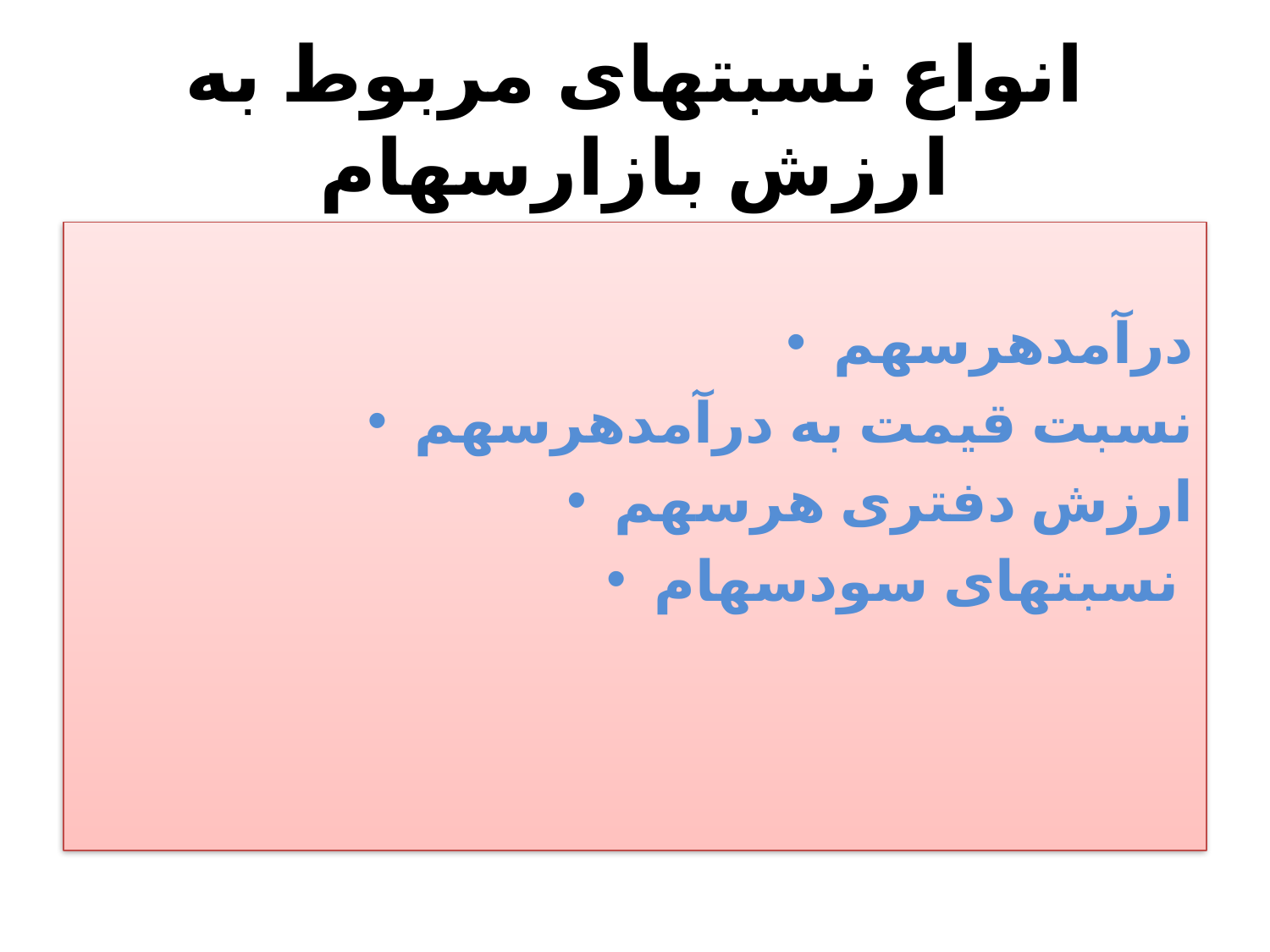

# انواع نسبتهای مربوط به ارزش بازارسهام

درآمدهرسهم
نسبت قیمت به درآمدهرسهم
ارزش دفتری هرسهم
نسبتهای سودسهام